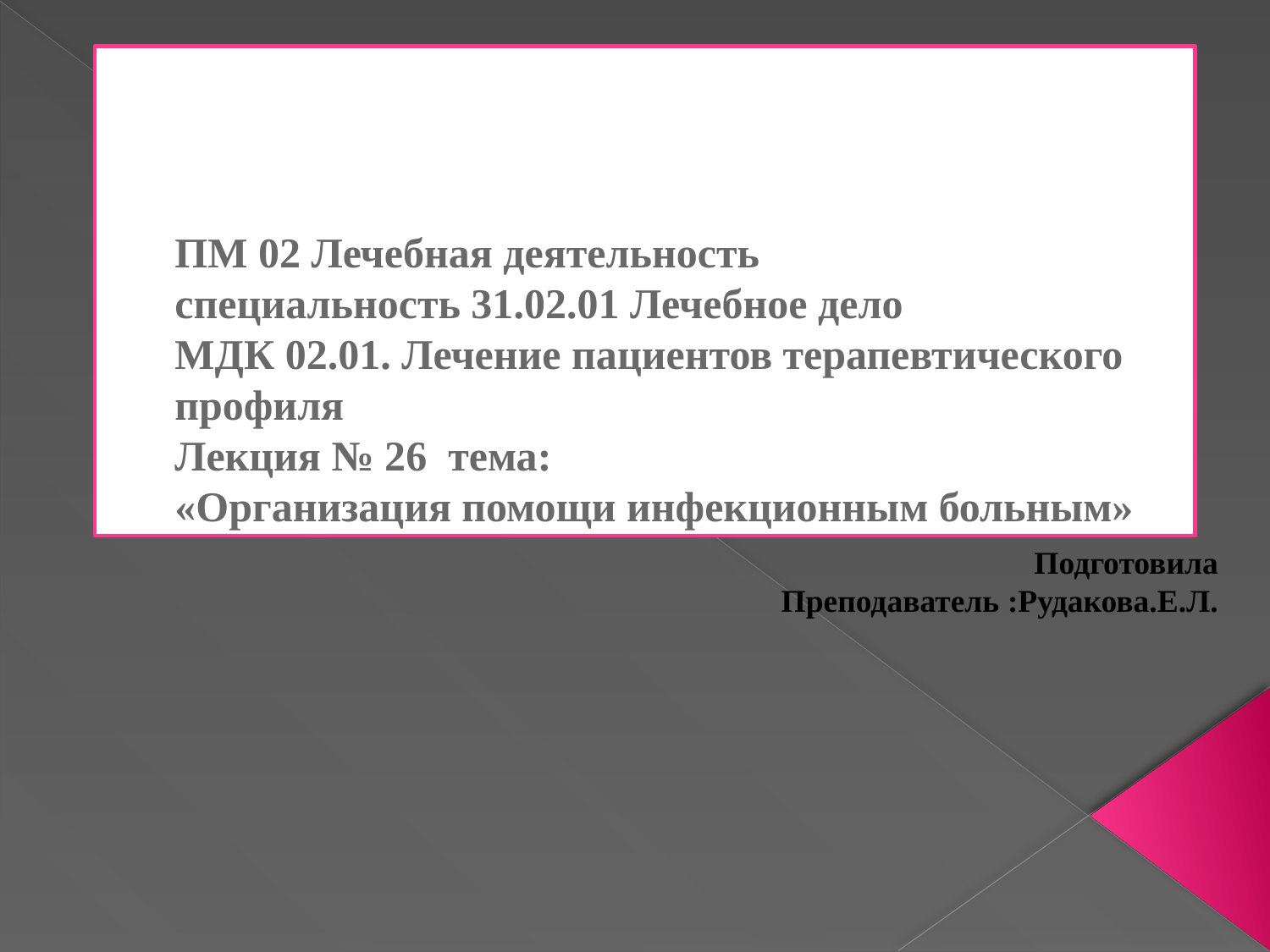

# ПМ 02 Лечебная деятельность специальность 31.02.01 Лечебное дело МДК 02.01. Лечение пациентов терапевтического профиля Лекция № 26  тема: «Организация помощи инфекционным больным»
Подготовила
Преподаватель :Рудакова.Е.Л.